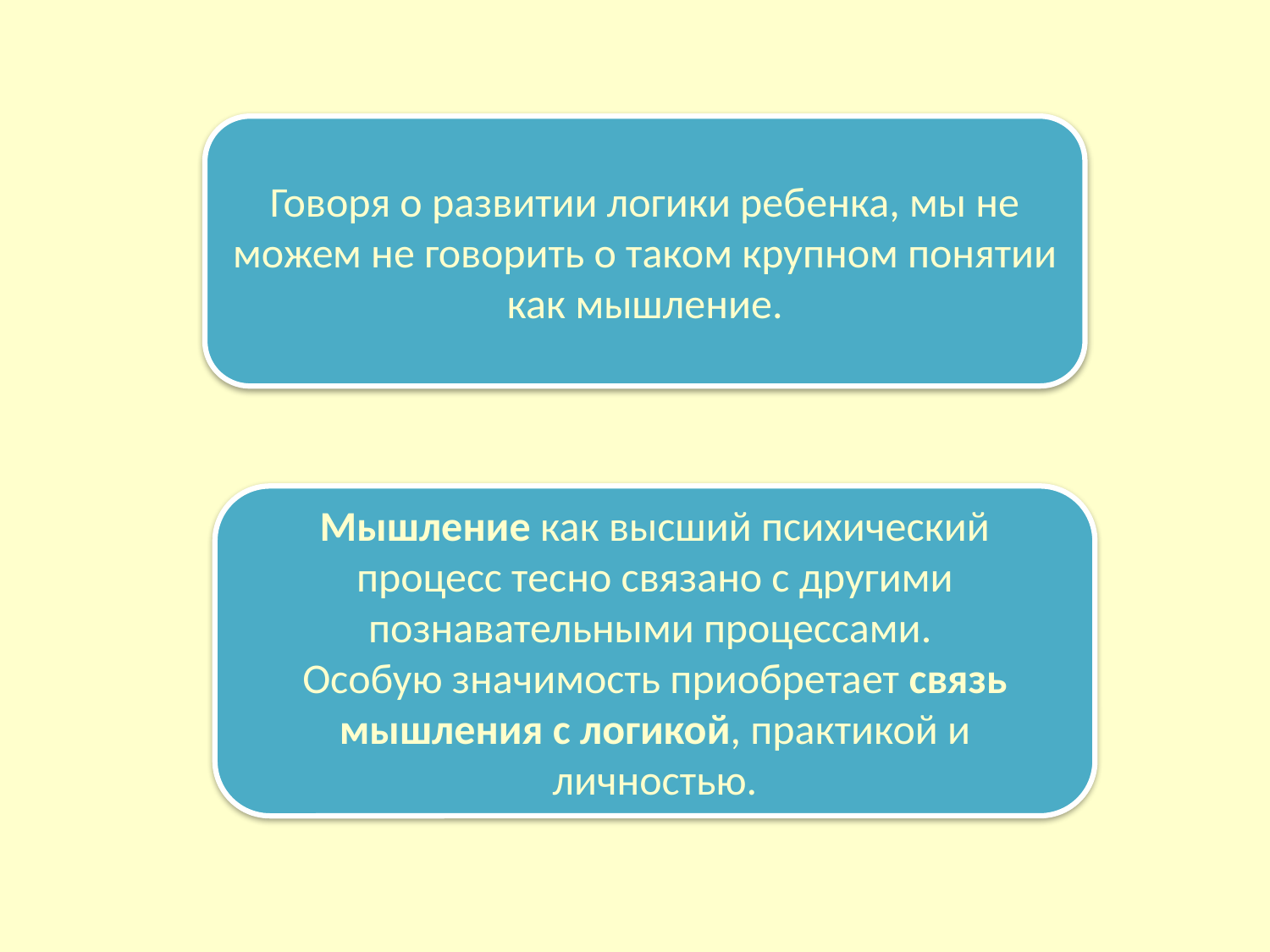

Говоря о развитии логики ребенка, мы не можем не говорить о таком крупном понятии как мышление.
Мышление как высший психический процесс тесно связано с другими познавательными процессами.
Особую значимость приобретает связь мышления с логикой, практикой и личностью.